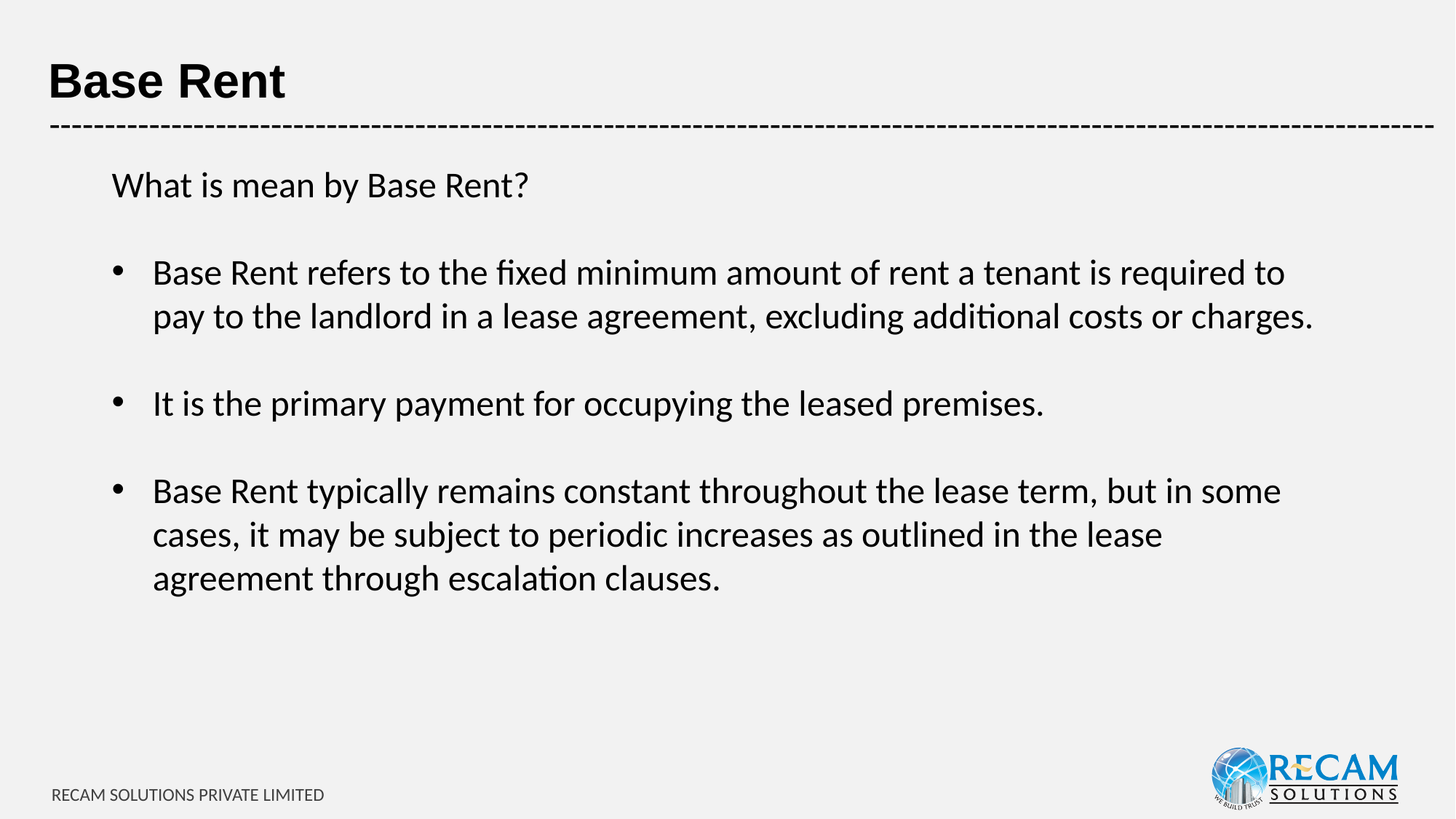

Base Rent
-----------------------------------------------------------------------------------------------------------------------------
What is mean by Base Rent?

Base Rent refers to the fixed minimum amount of rent a tenant is required to pay to the landlord in a lease agreement, excluding additional costs or charges.

It is the primary payment for occupying the leased premises.

Base Rent typically remains constant throughout the lease term, but in some cases, it may be subject to periodic increases as outlined in the lease agreement through escalation clauses.

RECAM SOLUTIONS PRIVATE LIMITED